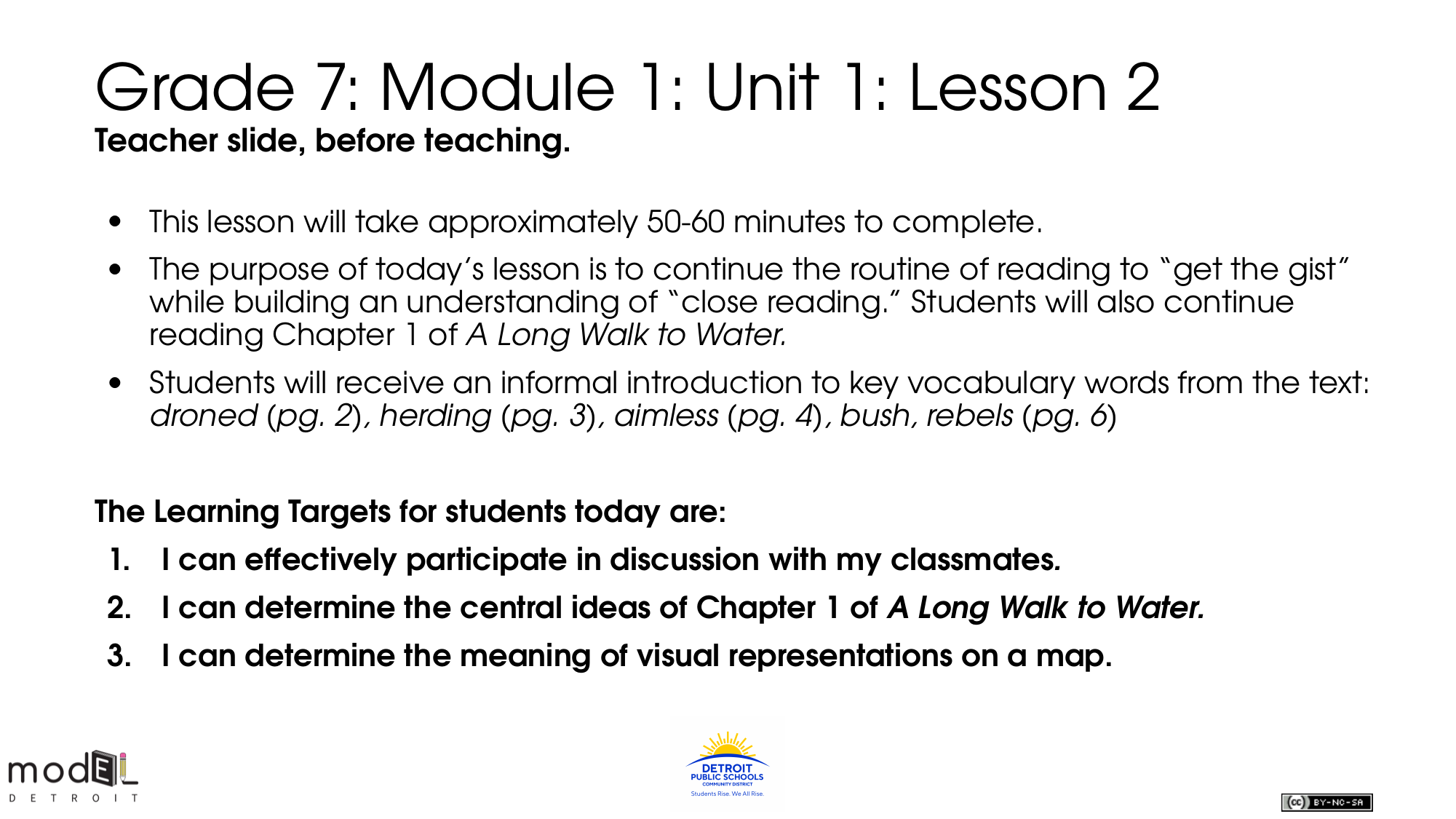

# Grade 7: Module 1: Unit 1: Lesson 2
Teacher slide, before teaching.
This lesson will take approximately 50-60 minutes to complete.
The purpose of today’s lesson is to continue the routine of reading to “get the gist” while building an understanding of “close reading.” Students will also continue reading Chapter 1 of A Long Walk to Water.
Students will receive an informal introduction to key vocabulary words from the text: droned (pg. 2), herding (pg. 3), aimless (pg. 4), bush, rebels (pg. 6)

The Learning Targets for students today are:
I can effectively participate in discussion with my classmates.
I can determine the central ideas of Chapter 1 of A Long Walk to Water.
I can determine the meaning of visual representations on a map.